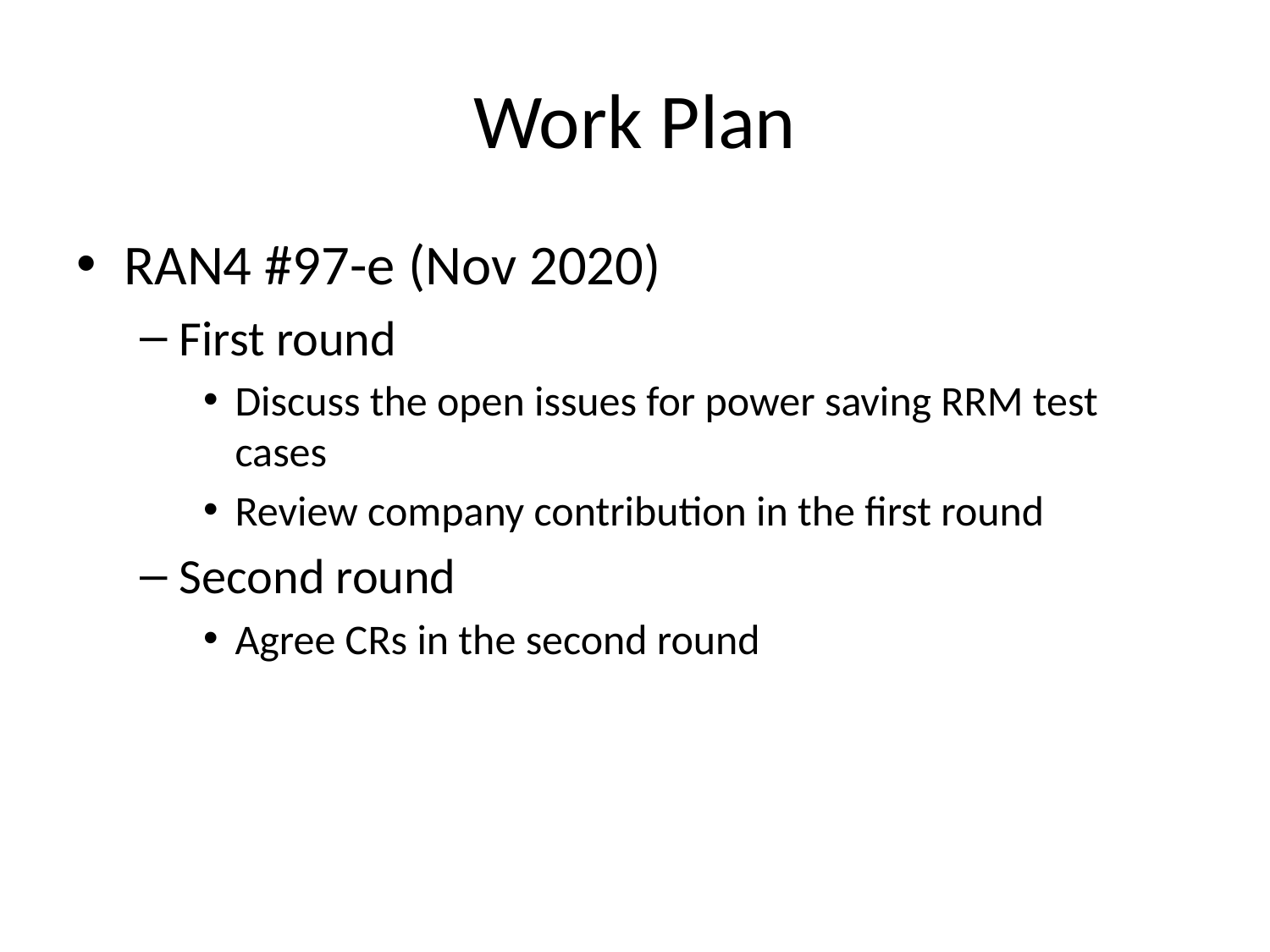

# Work Plan
RAN4 #97-e (Nov 2020)
First round
Discuss the open issues for power saving RRM test cases
Review company contribution in the first round
Second round
Agree CRs in the second round